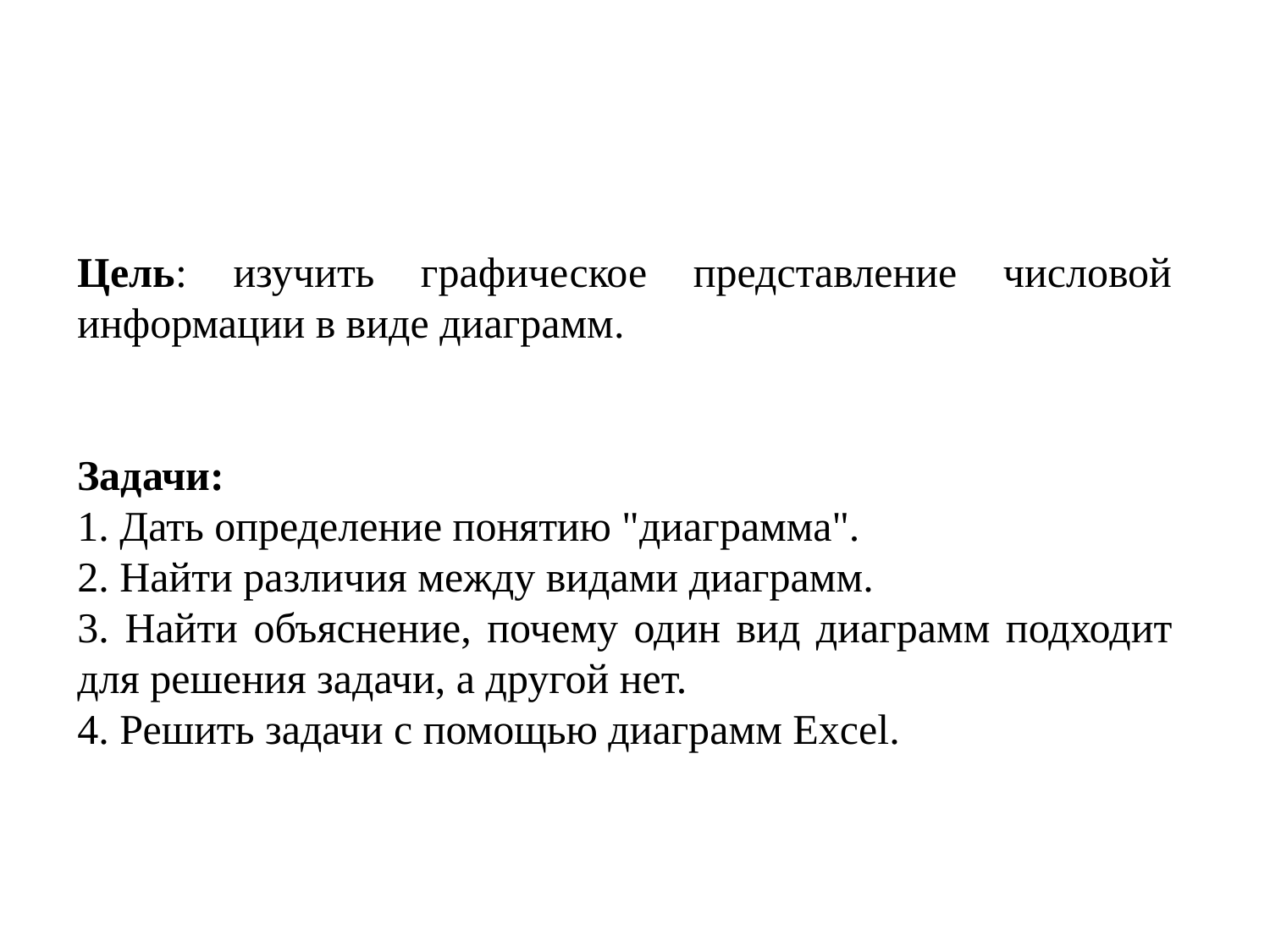

Цель: изучить графическое представление числовой информации в виде диаграмм.

Задачи:
1. Дать определение понятию "диаграмма".
2. Найти различия между видами диаграмм.
3. Найти объяснение, почему один вид диаграмм подходит для решения задачи, а другой нет.
4. Решить задачи с помощью диаграмм Excel.